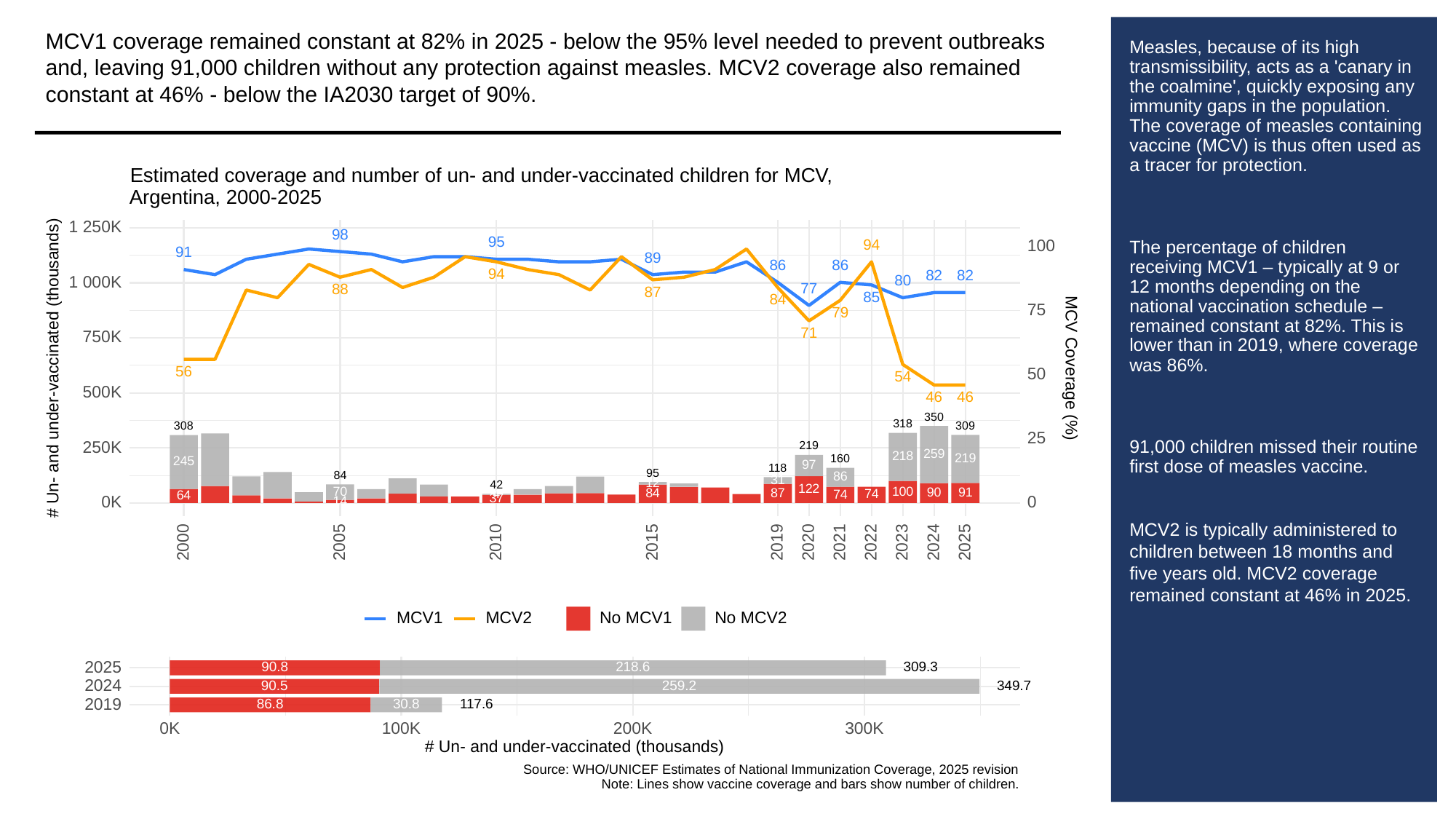

MCV1 coverage remained constant at 82% in 2025 - below the 95% level needed to prevent outbreaks and, leaving 91,000 children without any protection against measles. MCV2 coverage also remained constant at 46% - below the IA2030 target of 90%.
# Measles, because of its high transmissibility, acts as a 'canary in the coalmine', quickly exposing any immunity gaps in the population. The coverage of measles containing vaccine (MCV) is thus often used as a tracer for protection.

The percentage of children receiving MCV1 – typically at 9 or 12 months depending on the national vaccination schedule – remained constant at 82%. This is lower than in 2019, where coverage was 86%.

91,000 children missed their routine first dose of measles vaccine.

MCV2 is typically administered to children between 18 months and five years old. MCV2 coverage remained constant at 46% in 2025.

Estimated coverage and number of un- and under-vaccinated children for MCV,
Argentina, 2000-2025

1 250K

98
95
94
100
91

89

86
86
94
82
82
80
1 000K

77
88
87
85
84
75
79

71
750K

# Un- and under-vaccinated (thousands)
MCV Coverage (%)

56
50
54
500K
46
46

350
318

309
308

25

250K
219

259
218
219

160
245
97
118

95
84

86

31

12

42

122

100
70

91
90
87
84

4
74
74
64

37

14
0K
0

2023
2000
2005
2010
2015
2019
2020
2021
2022
2024
2025

MCV1
MCV2
No MCV1
No MCV2

2025
309.3
90.8
218.6

2024
349.7
90.5
259.2

2019
30.8
86.8
117.6

300K
0K
100K
200K
# Un- and under-vaccinated (thousands)
Source: WHO/UNICEF Estimates of National Immunization Coverage, 2025 revision
Note: Lines show vaccine coverage and bars show number of children.